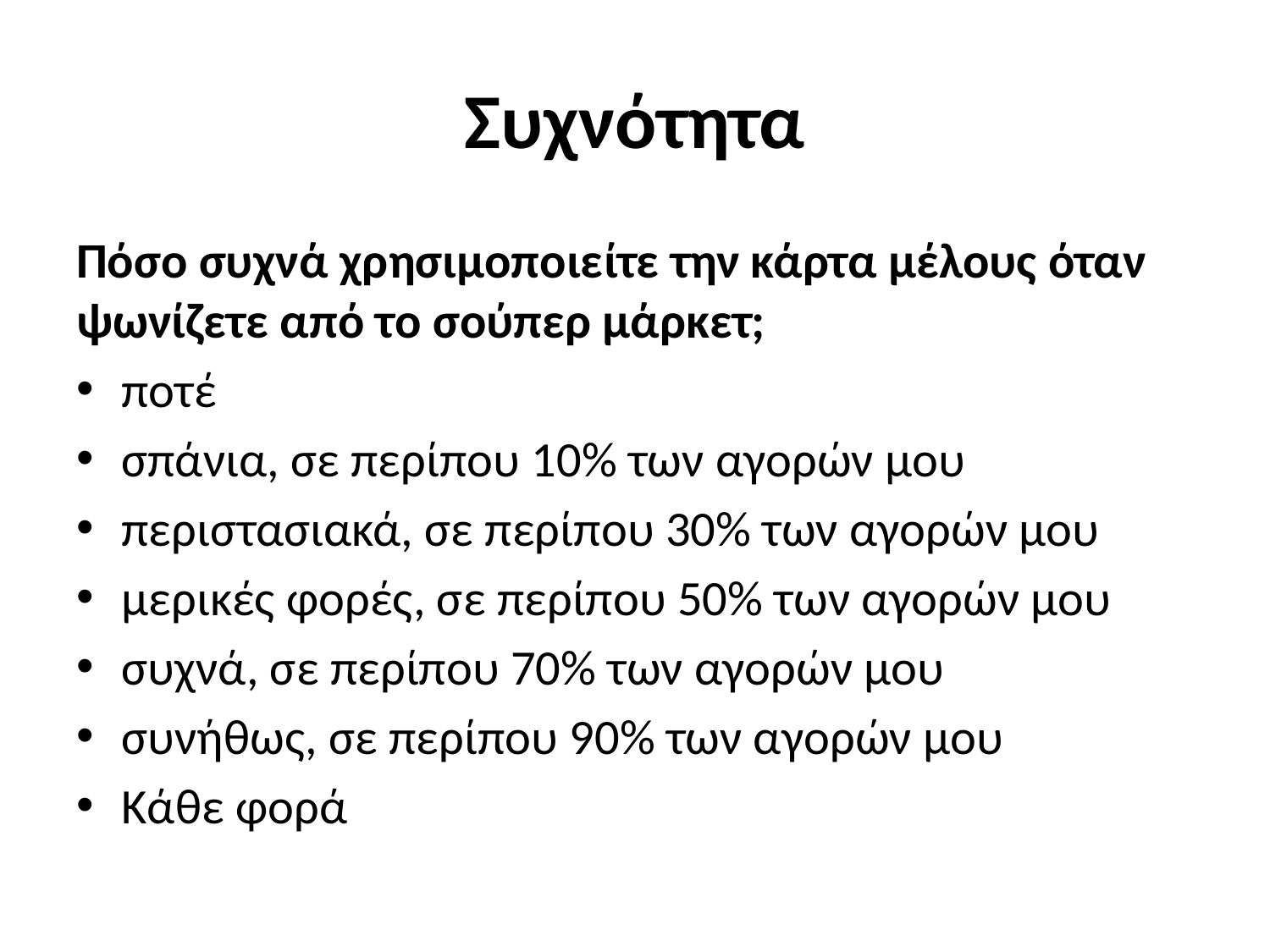

# Συχνότητα
Πόσο συχνά χρησιμοποιείτε την κάρτα μέλους όταν ψωνίζετε από το σούπερ μάρκετ;
ποτέ
σπάνια, σε περίπου 10% των αγορών μου
περιστασιακά, σε περίπου 30% των αγορών μου
μερικές φορές, σε περίπου 50% των αγορών μου
συχνά, σε περίπου 70% των αγορών μου
συνήθως, σε περίπου 90% των αγορών μου
Κάθε φορά